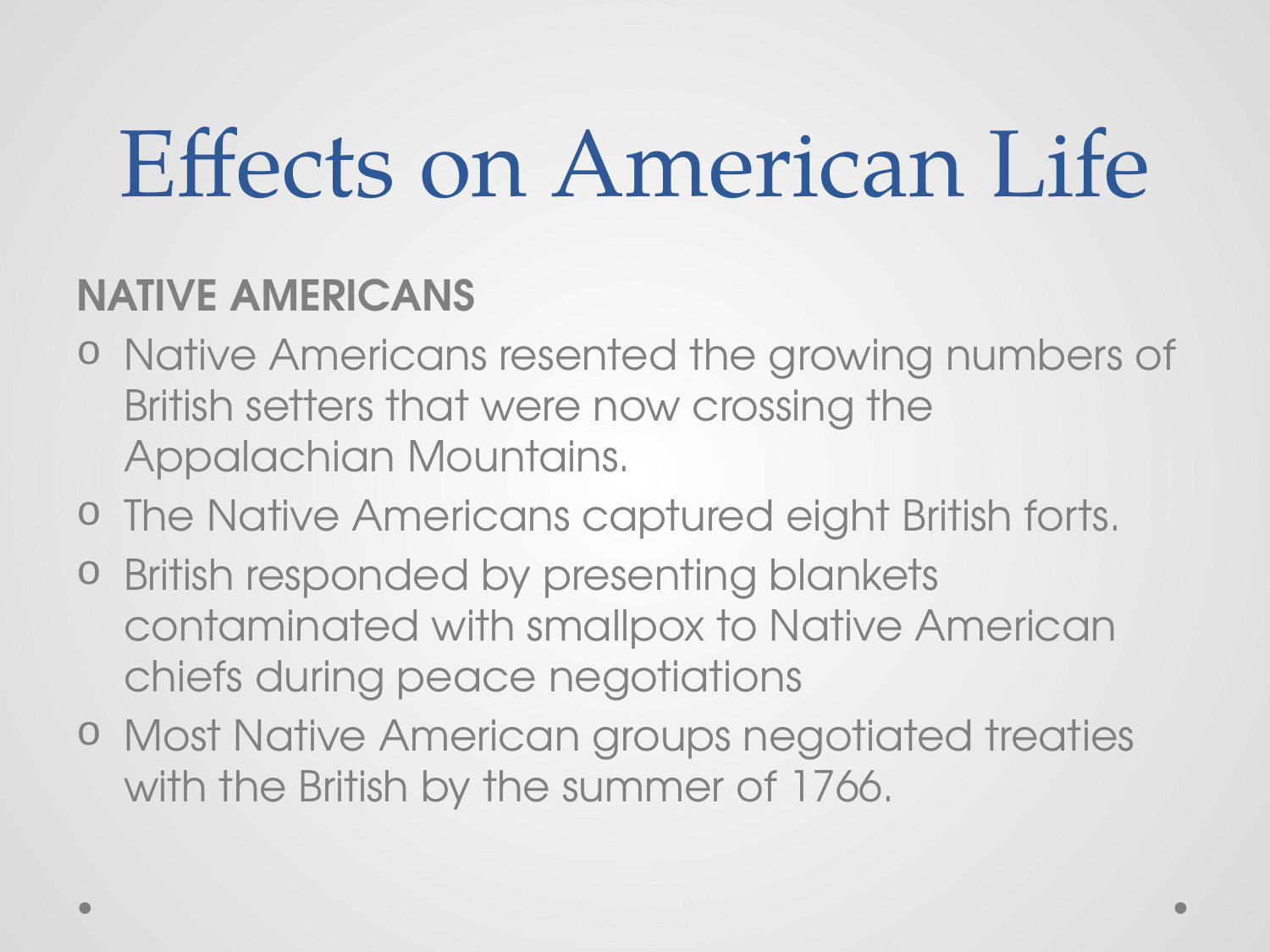

# Effects on American Life
NATIVE AMERICANS
Native Americans resented the growing numbers of British setters that were now crossing the Appalachian Mountains.
The Native Americans captured eight British forts.
British responded by presenting blankets contaminated with smallpox to Native American chiefs during peace negotiations
Most Native American groups negotiated treaties with the British by the summer of 1766.